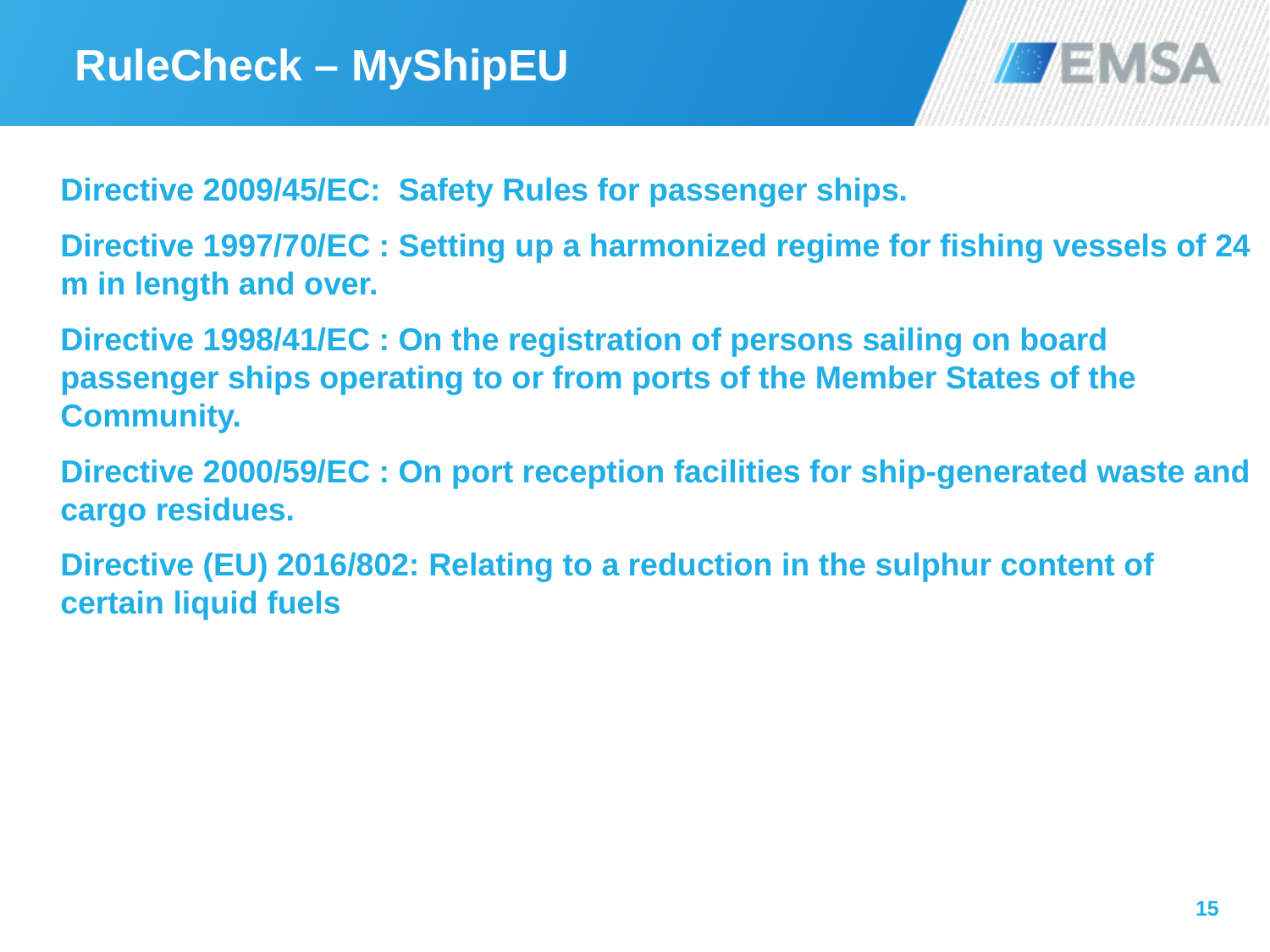

# RuleCheck – MyShipEU
Directive 2009/45/EC:  Safety Rules for passenger ships.
Directive 1997/70/EC : Setting up a harmonized regime for fishing vessels of 24 m in length and over.
Directive 1998/41/EC : On the registration of persons sailing on board passenger ships operating to or from ports of the Member States of the Community.
Directive 2000/59/EC : On port reception facilities for ship-generated waste and cargo residues.
Directive (EU) 2016/802: Relating to a reduction in the sulphur content of certain liquid fuels
15